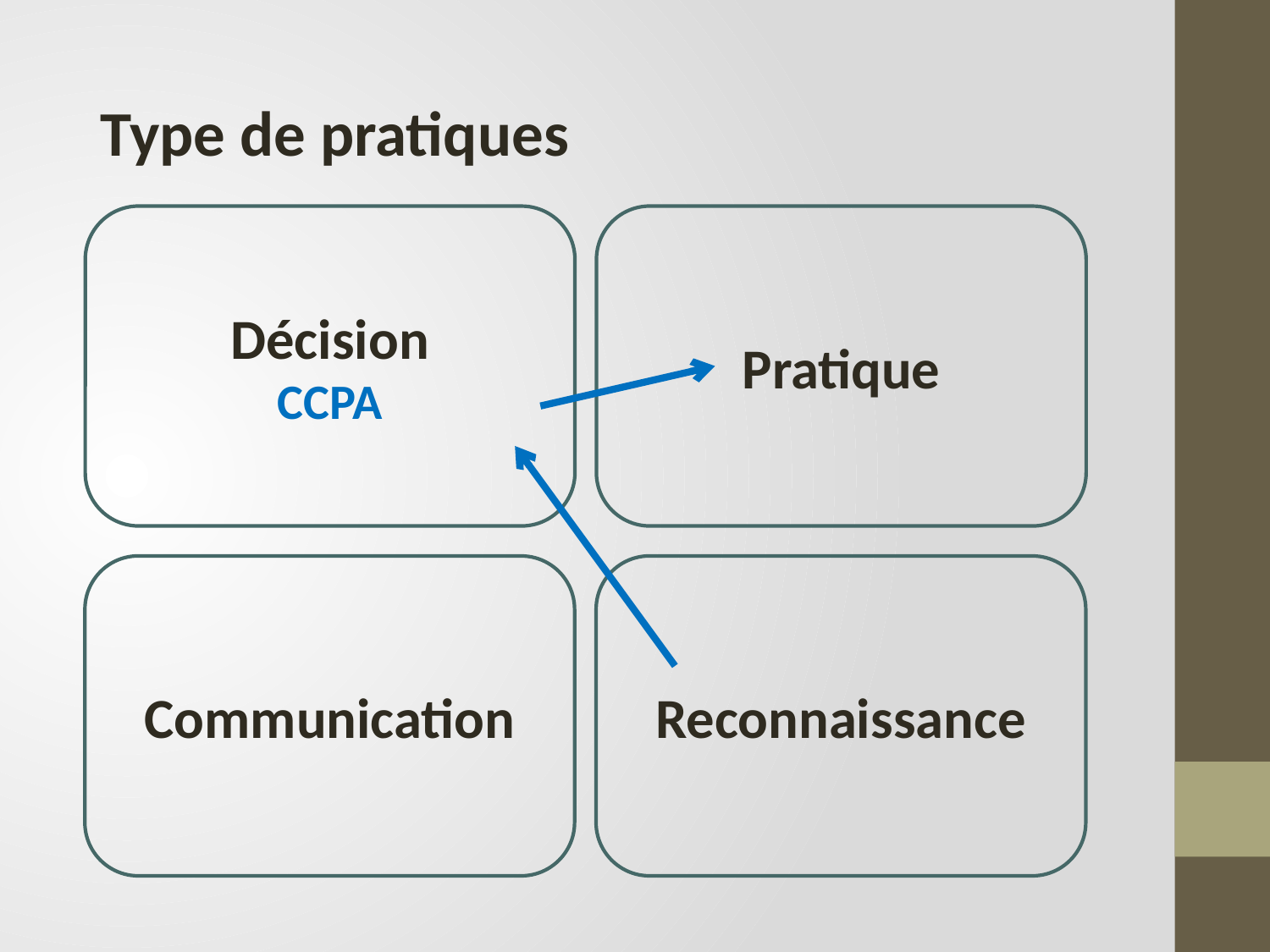

Type de pratiques
Décision
CCPA
Pratique
Communication
Reconnaissance